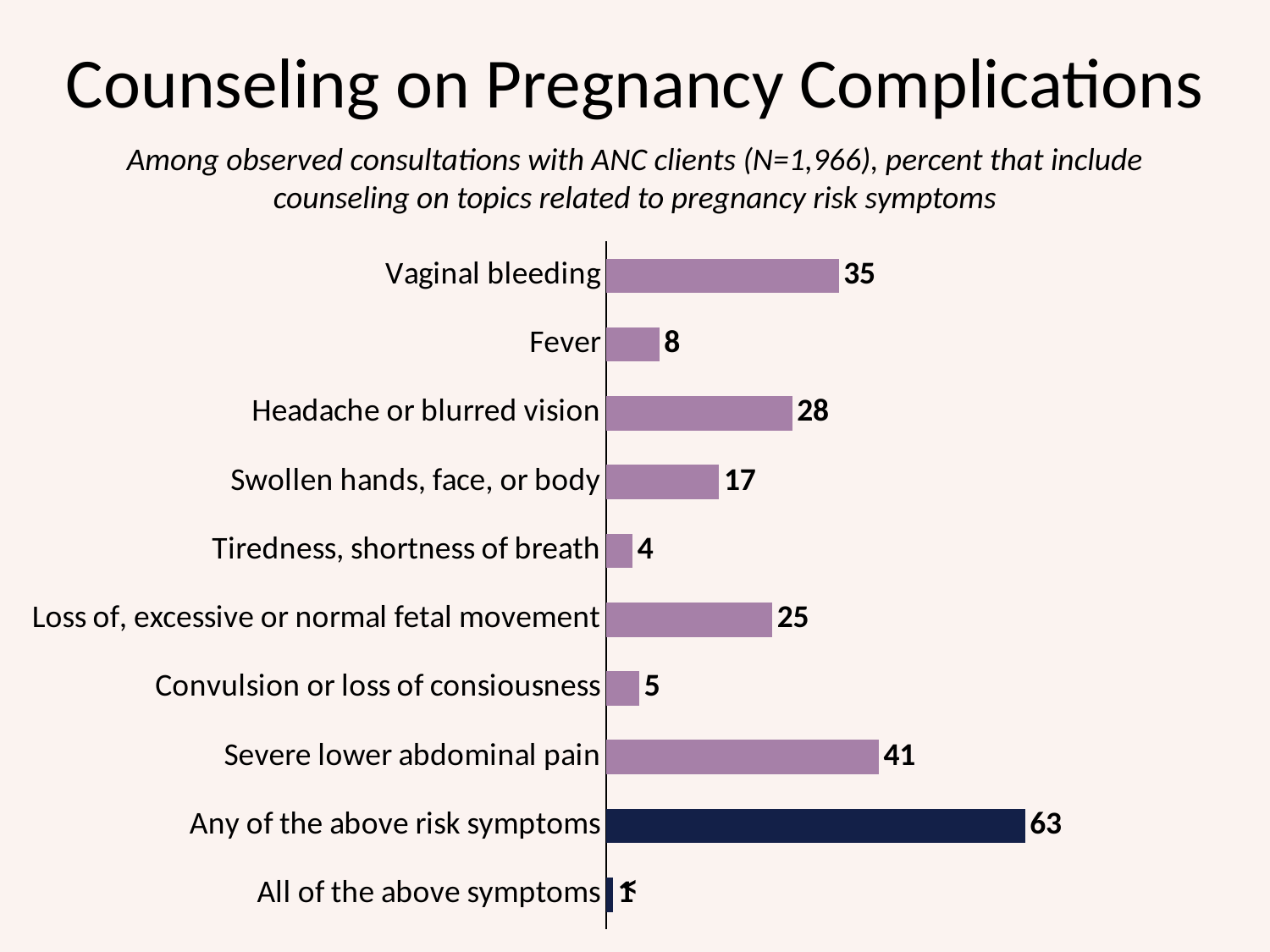

# Counseling on Pregnancy Complications
Among observed consultations with ANC clients (N=1,966), percent that include
counseling on topics related to pregnancy risk symptoms

### Chart

| Category | Series 1 |
|---|---|
| All of the above symptoms | 1.0 |
| Any of the above risk symptoms | 63.0 |
| Severe lower abdominal pain | 41.0 |
| Convulsion or loss of consiousness | 5.0 |
| Loss of, excessive or normal fetal movement | 25.0 |
| Tiredness, shortness of breath | 4.0 |
| Swollen hands, face, or body | 17.0 |
| Headache or blurred vision | 28.0 |
| Fever | 8.0 |
| Vaginal bleeding | 35.0 |